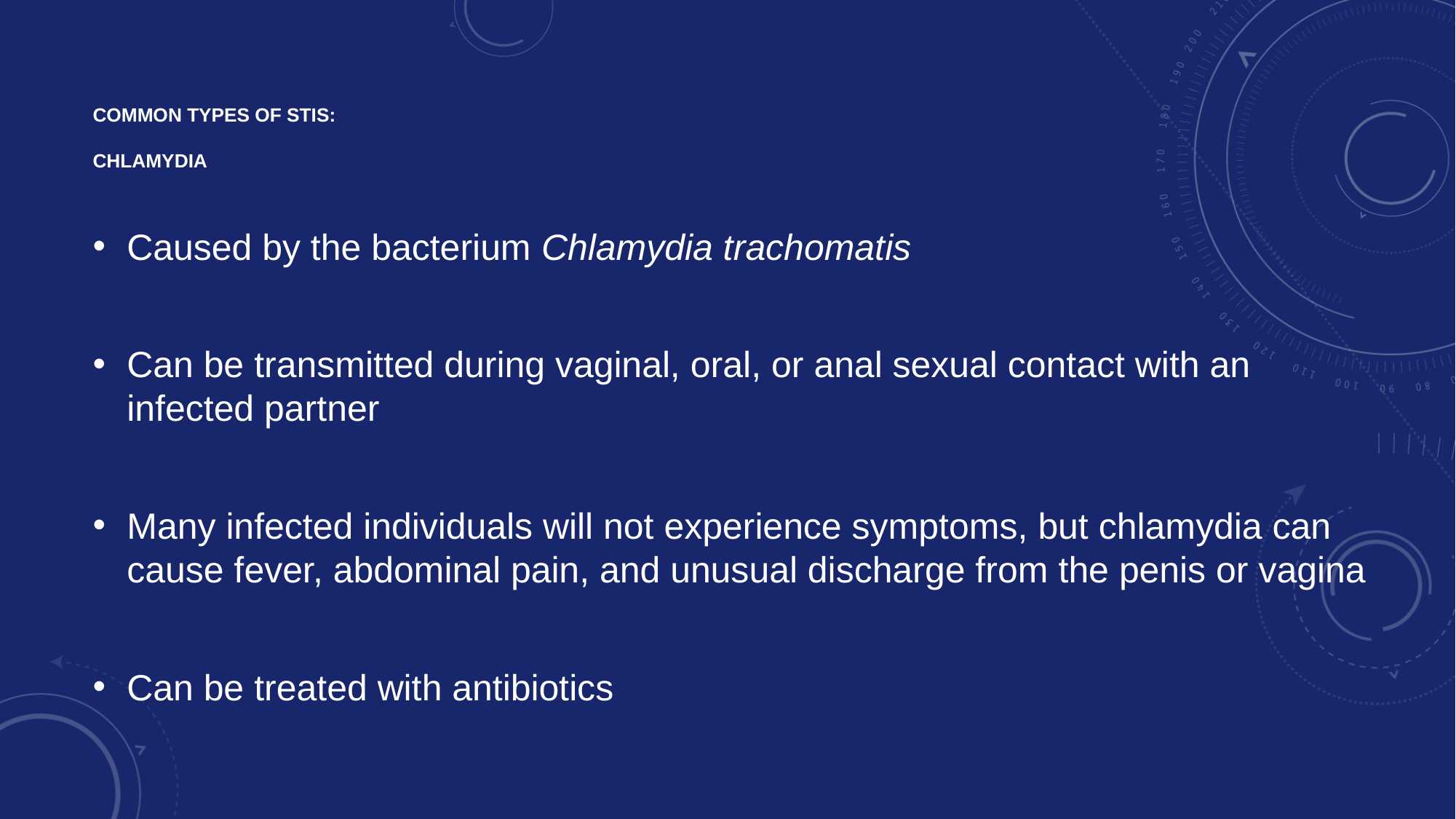

# Common Types of stis: Chlamydia
Caused by the bacterium Chlamydia trachomatis

Can be transmitted during vaginal, oral, or anal sexual contact with an infected partner

Many infected individuals will not experience symptoms, but chlamydia can cause fever, abdominal pain, and unusual discharge from the penis or vagina

Can be treated with antibiotics